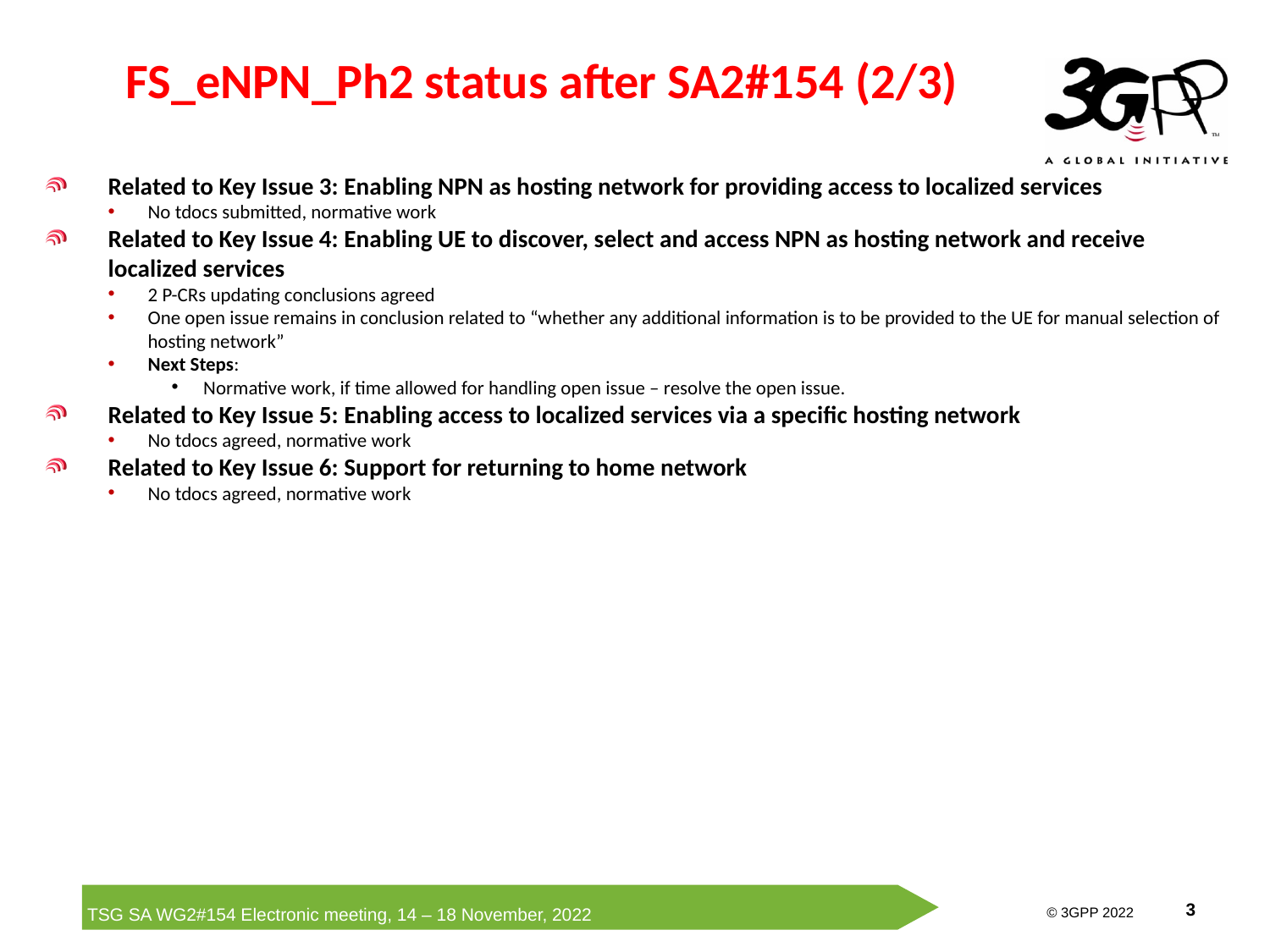

# FS_eNPN_Ph2 status after SA2#154 (2/3)
Related to Key Issue 3: Enabling NPN as hosting network for providing access to localized services
No tdocs submitted, normative work
Related to Key Issue 4: Enabling UE to discover, select and access NPN as hosting network and receive localized services
2 P-CRs updating conclusions agreed
One open issue remains in conclusion related to “whether any additional information is to be provided to the UE for manual selection of hosting network”
Next Steps:
Normative work, if time allowed for handling open issue – resolve the open issue.
Related to Key Issue 5: Enabling access to localized services via a specific hosting network
No tdocs agreed, normative work
Related to Key Issue 6: Support for returning to home network
No tdocs agreed, normative work